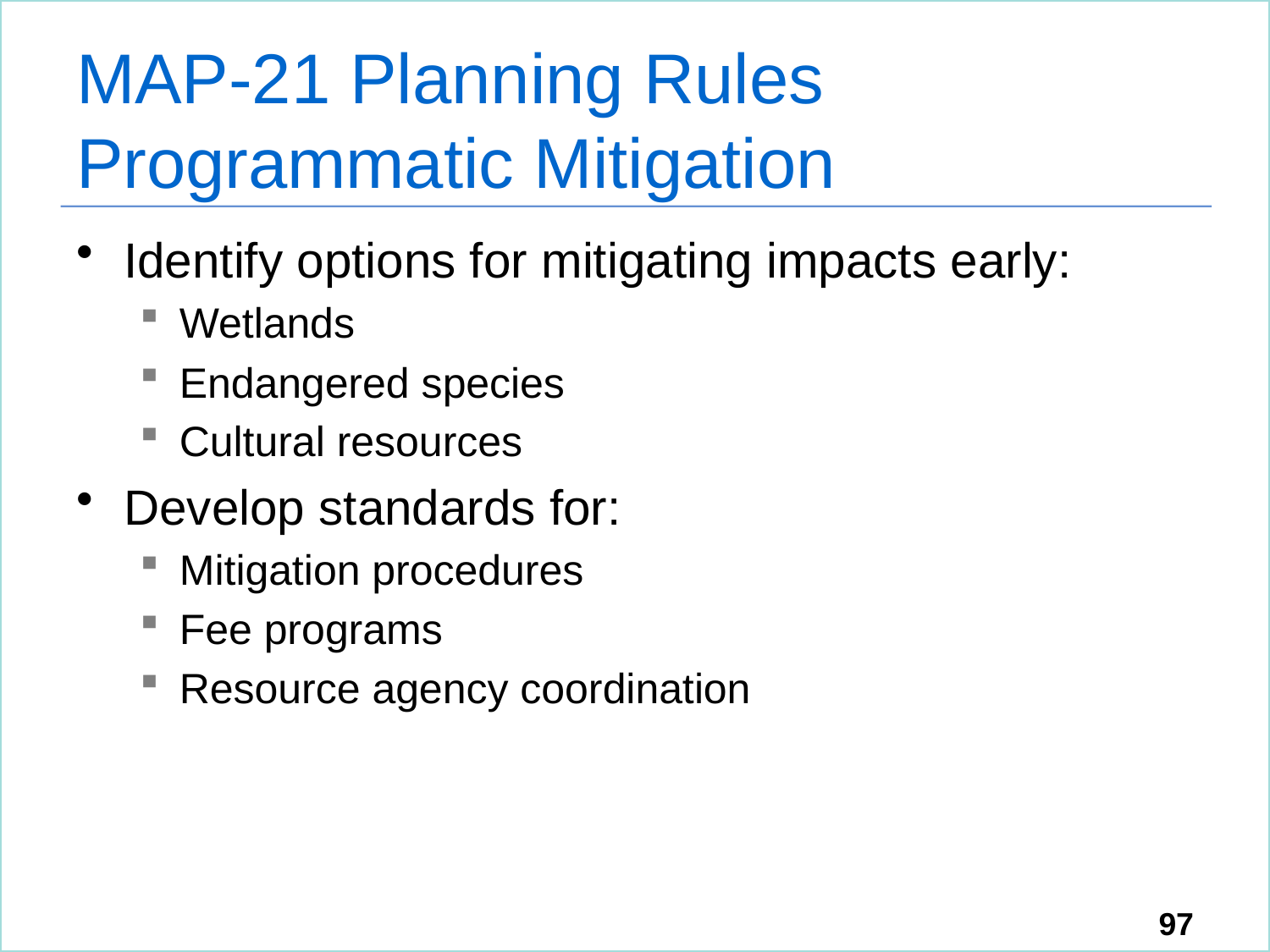

# MAP-21 Planning Rules Programmatic Mitigation
Identify options for mitigating impacts early:
Wetlands
Endangered species
Cultural resources
Develop standards for:
Mitigation procedures
Fee programs
Resource agency coordination

97